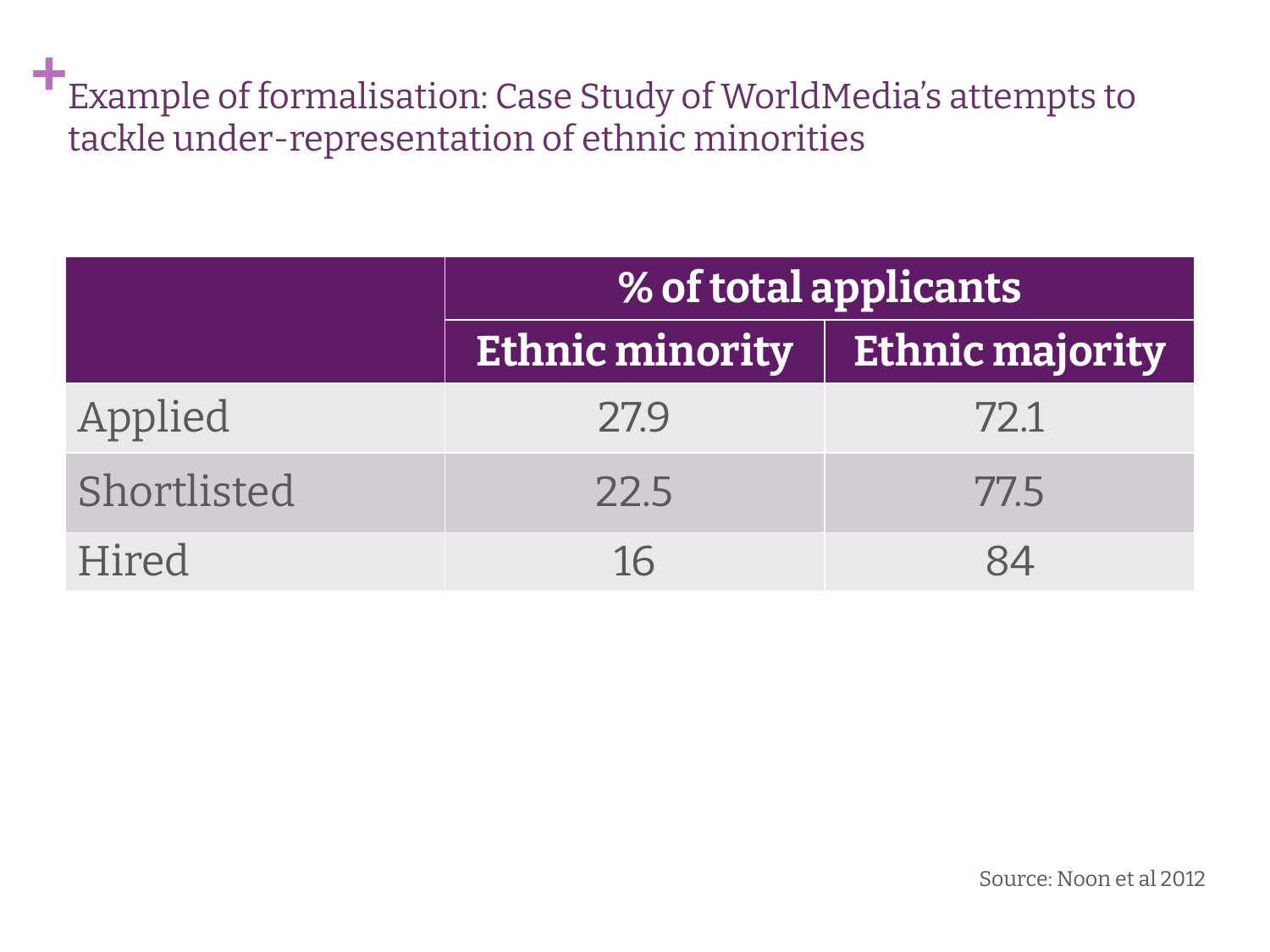

# Example of formalisation: Case Study of WorldMedia’s attempts to tackle under-representation of ethnic minorities
|  | % of total applicants |  |
| --- | --- | --- |
|  | Ethnic minority | Ethnic majority |
| Applied | 27.9 | 72.1 |
| Shortlisted | 22.5 | 77.5 |
| Hired | 16 | 84 |
Source: Noon et al 2012